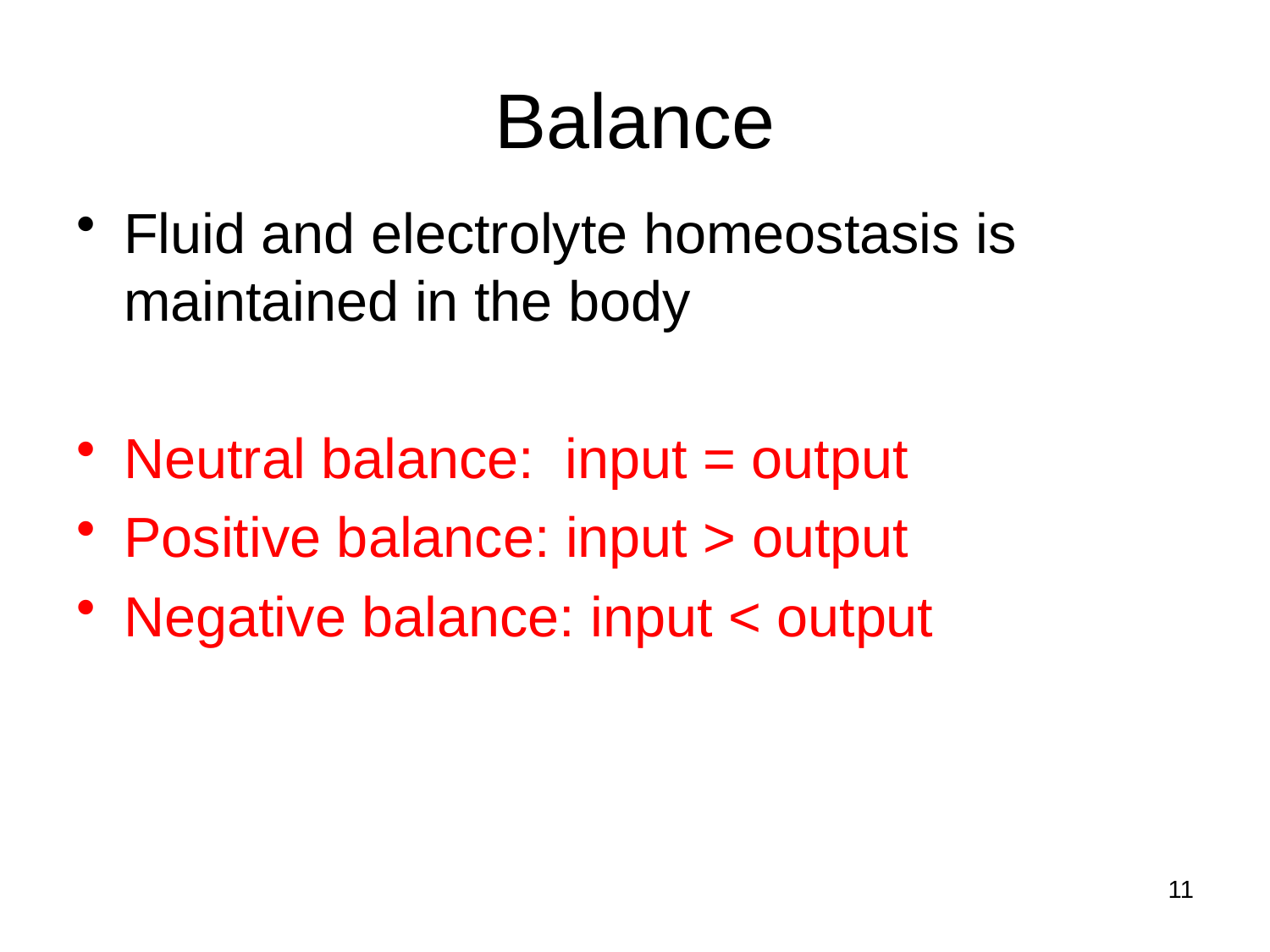

# Balance
Fluid and electrolyte homeostasis is maintained in the body

Neutral balance:  input = output
Positive balance: input > output
Negative balance: input < output

11